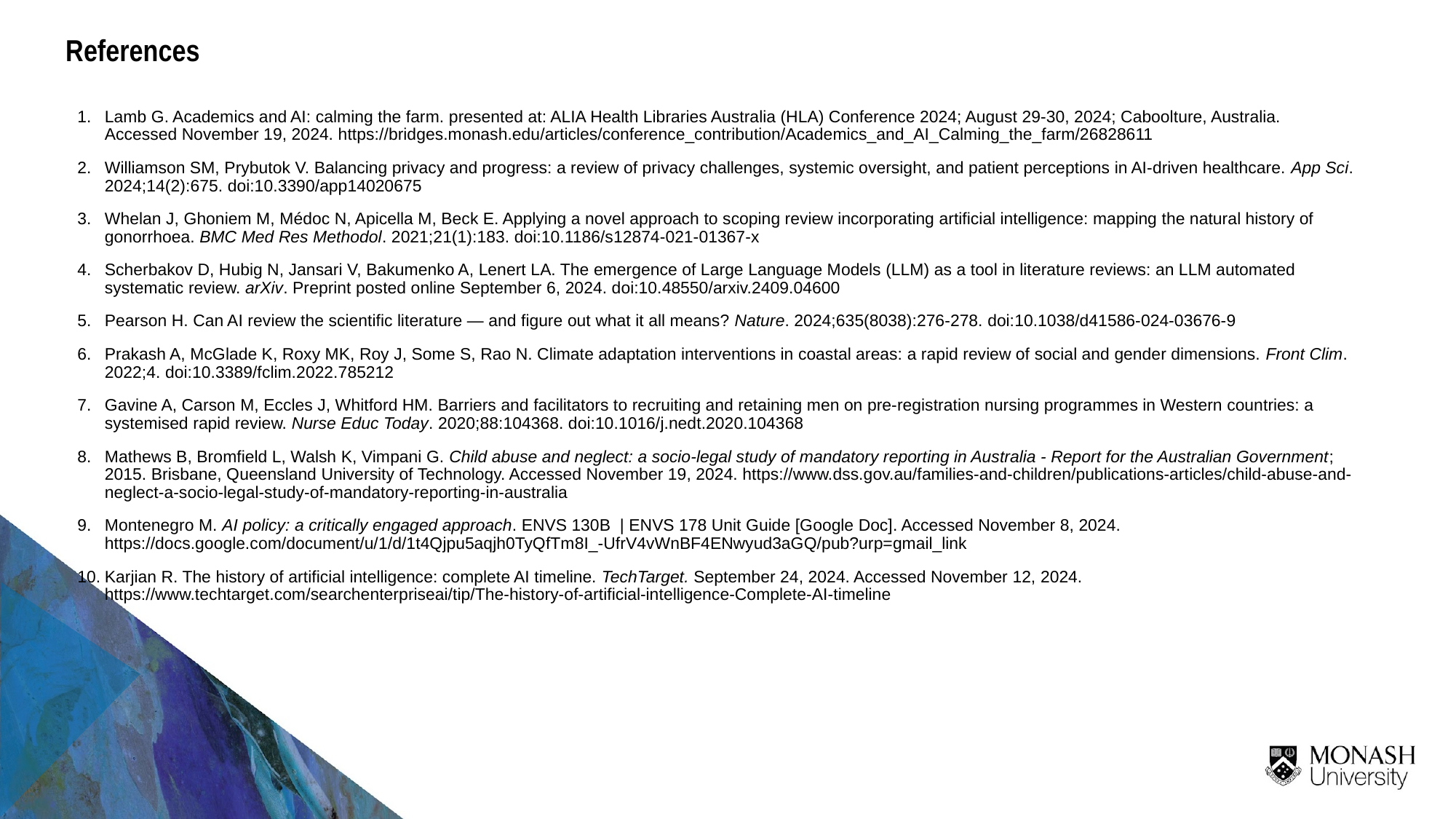

References
1.	Lamb G. Academics and AI: calming the farm. presented at: ALIA Health Libraries Australia (HLA) Conference 2024; August 29-30, 2024; Caboolture, Australia. Accessed November 19, 2024. https://bridges.monash.edu/articles/conference_contribution/Academics_and_AI_Calming_the_farm/26828611
2.	Williamson SM, Prybutok V. Balancing privacy and progress: a review of privacy challenges, systemic oversight, and patient perceptions in AI-driven healthcare. App Sci. 2024;14(2):675. doi:10.3390/app14020675
3.	Whelan J, Ghoniem M, Médoc N, Apicella M, Beck E. Applying a novel approach to scoping review incorporating artificial intelligence: mapping the natural history of gonorrhoea. BMC Med Res Methodol. 2021;21(1):183. doi:10.1186/s12874-021-01367-x
4.	Scherbakov D, Hubig N, Jansari V, Bakumenko A, Lenert LA. The emergence of Large Language Models (LLM) as a tool in literature reviews: an LLM automated systematic review. arXiv. Preprint posted online September 6, 2024. doi:10.48550/arxiv.2409.04600
5.	Pearson H. Can AI review the scientific literature — and figure out what it all means? Nature. 2024;635(8038):276-278. doi:10.1038/d41586-024-03676-9
6.	Prakash A, McGlade K, Roxy MK, Roy J, Some S, Rao N. Climate adaptation interventions in coastal areas: a rapid review of social and gender dimensions. Front Clim. 2022;4. doi:10.3389/fclim.2022.785212
7.	Gavine A, Carson M, Eccles J, Whitford HM. Barriers and facilitators to recruiting and retaining men on pre-registration nursing programmes in Western countries: a systemised rapid review. Nurse Educ Today. 2020;88:104368. doi:10.1016/j.nedt.2020.104368
8.	Mathews B, Bromfield L, Walsh K, Vimpani G. Child abuse and neglect: a socio-legal study of mandatory reporting in Australia - Report for the Australian Government; 2015. Brisbane, Queensland University of Technology. Accessed November 19, 2024. https://www.dss.gov.au/families-and-children/publications-articles/child-abuse-and-neglect-a-socio-legal-study-of-mandatory-reporting-in-australia
9.	Montenegro M. AI policy: a critically engaged approach. ENVS 130B  | ENVS 178 Unit Guide [Google Doc]. Accessed November 8, 2024. https://docs.google.com/document/u/1/d/1t4Qjpu5aqjh0TyQfTm8I_-UfrV4vWnBF4ENwyud3aGQ/pub?urp=gmail_link
10.	Karjian R. The history of artificial intelligence: complete AI timeline. TechTarget. September 24, 2024. Accessed November 12, 2024. https://www.techtarget.com/searchenterpriseai/tip/The-history-of-artificial-intelligence-Complete-AI-timeline